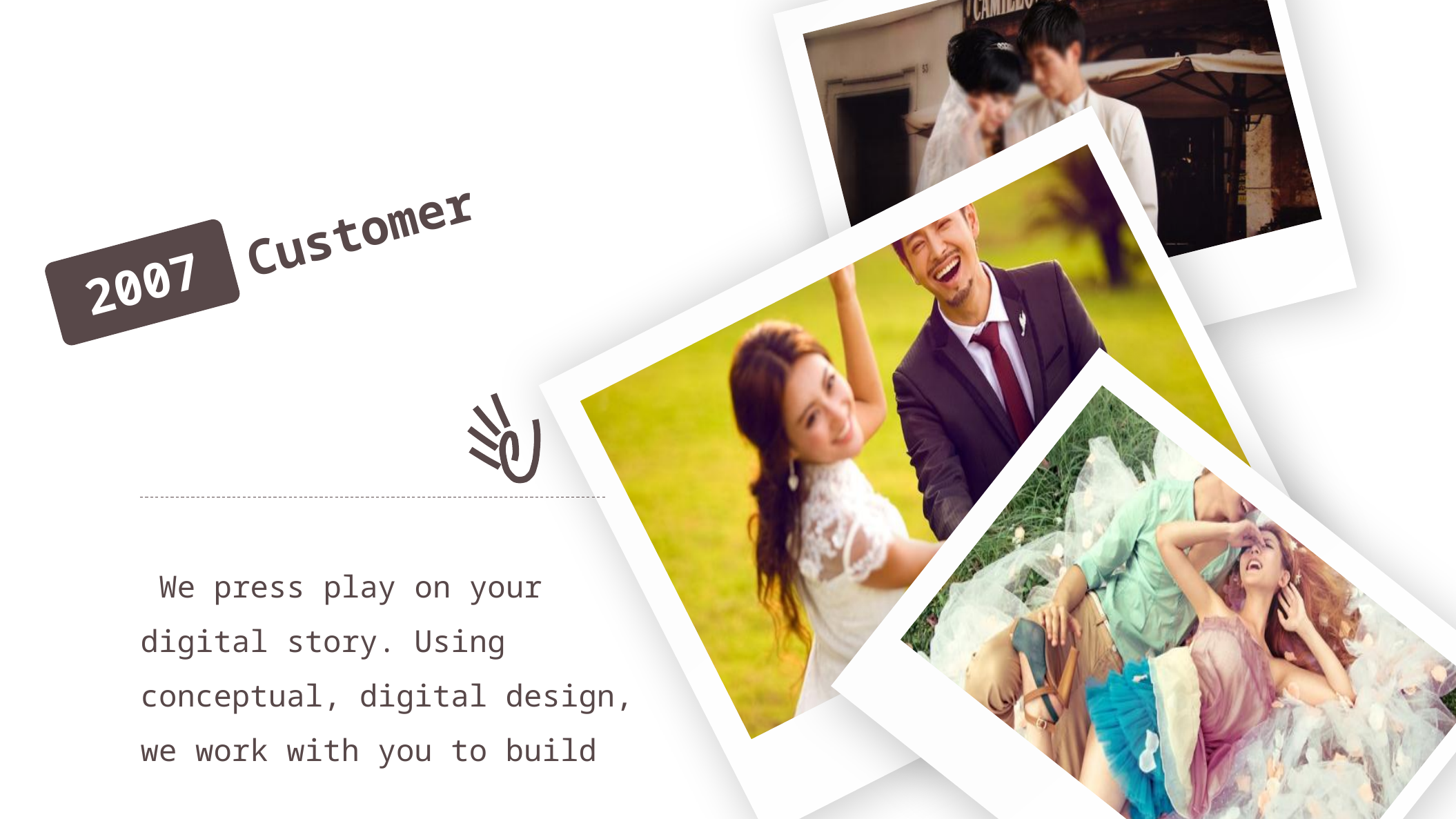

Customer

2007

 We press play on your digital story. Using conceptual, digital design, we work with you to build